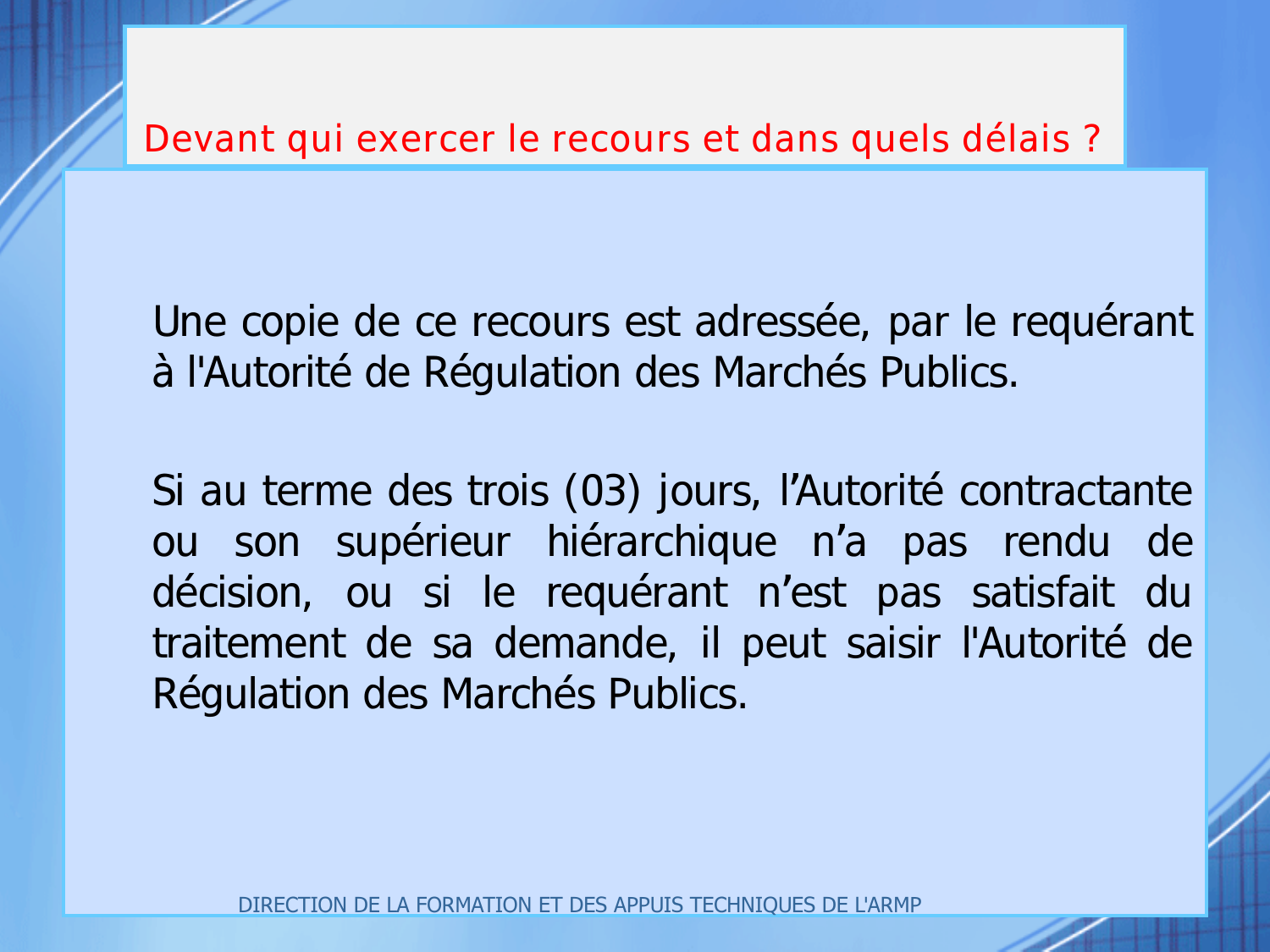

# Devant qui exercer le recours et dans quels délais ?

	Une copie de ce recours est adressée, par le requérant à l'Autorité de Régulation des Marchés Publics.

	Si au terme des trois (03) jours, l’Autorité contractante ou son supérieur hiérarchique n’a pas rendu de décision, ou si le requérant n’est pas satisfait du traitement de sa demande, il peut saisir l'Autorité de Régulation des Marchés Publics.
DIRECTION DE LA FORMATION ET DES APPUIS TECHNIQUES DE L'ARMP